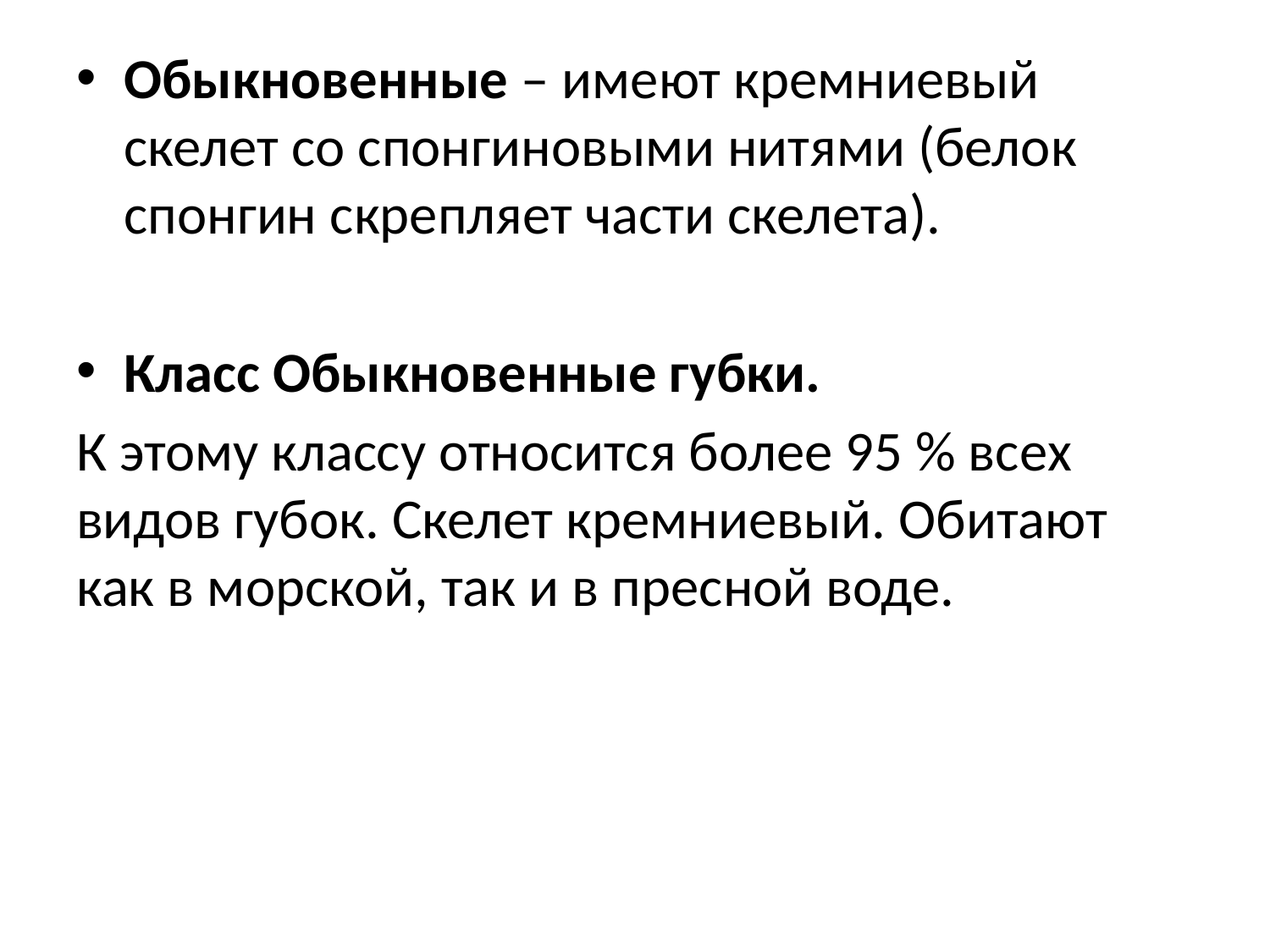

Обыкновенные – имеют кремниевый скелет со спонгиновыми нитями (белок спонгин скрепляет части скелета).

Класс Обыкновенные губки.
К этому классу относится более 95 % всех видов губок. Скелет кремниевый. Обитают как в морской, так и в пресной воде.